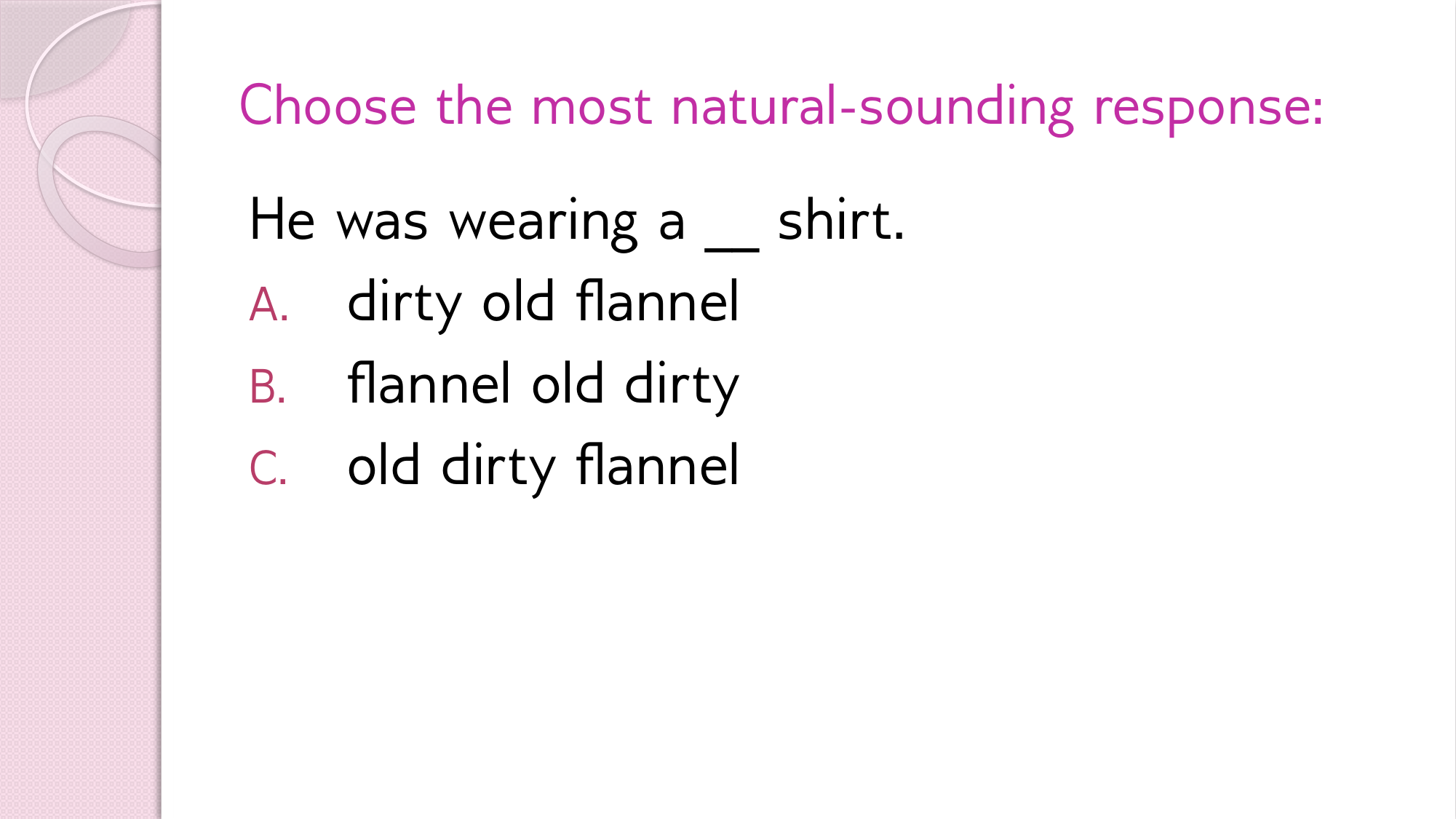

# Choose the most natural-sounding response:
He was wearing a __ shirt.
  dirty old flannel
  flannel old dirty
  old dirty flannel